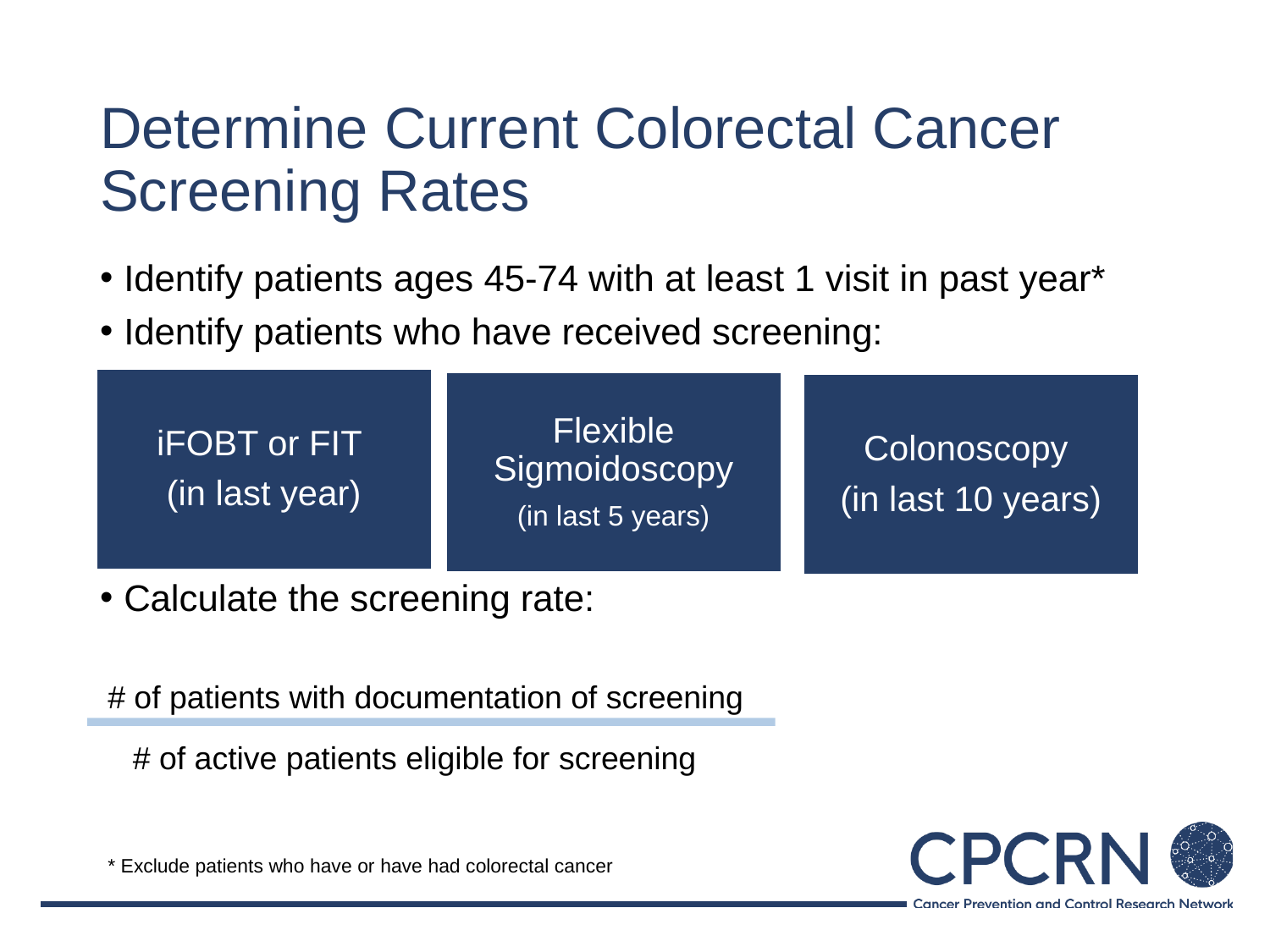

# Determine Current Colorectal Cancer Screening Rates
Identify patients ages 45-74 with at least 1 visit in past year*
Identify patients who have received screening:

Calculate the screening rate:

Colonoscopy
(in last 10 years)
Flexible Sigmoidoscopy
(in last 5 years)
iFOBT or FIT
(in last year)
# of patients with documentation of screening
# of active patients eligible for screening
* Exclude patients who have or have had colorectal cancer